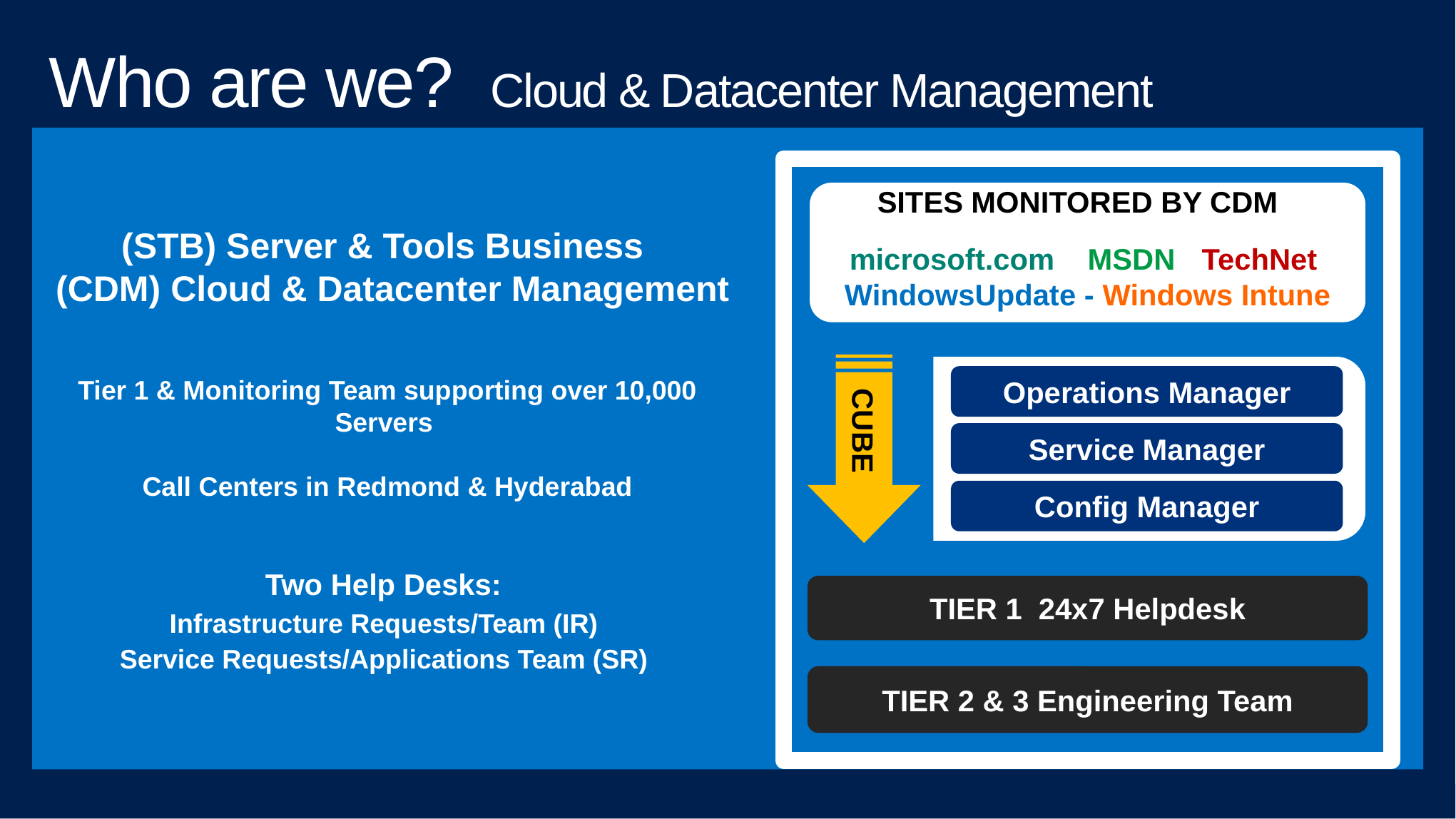

# Who are we?  Cloud & Datacenter Management

SITES MONITORED BY CDM
microsoft.com – MSDN - TechNet  WindowsUpdate - Windows Intune
(STB) Server & Tools Business
 (CDM) Cloud & Datacenter Management

Tier 1 & Monitoring Team supporting over 10,000 Servers

Call Centers in Redmond & Hyderabad

Two Help Desks:

Infrastructure Requests/Team (IR)

Service Requests/Applications Team (SR)

Operations Manager
  CUBE
Service Manager
Config Manager
TIER 1  24x7 Helpdesk
TIER 2 & 3 Engineering Team